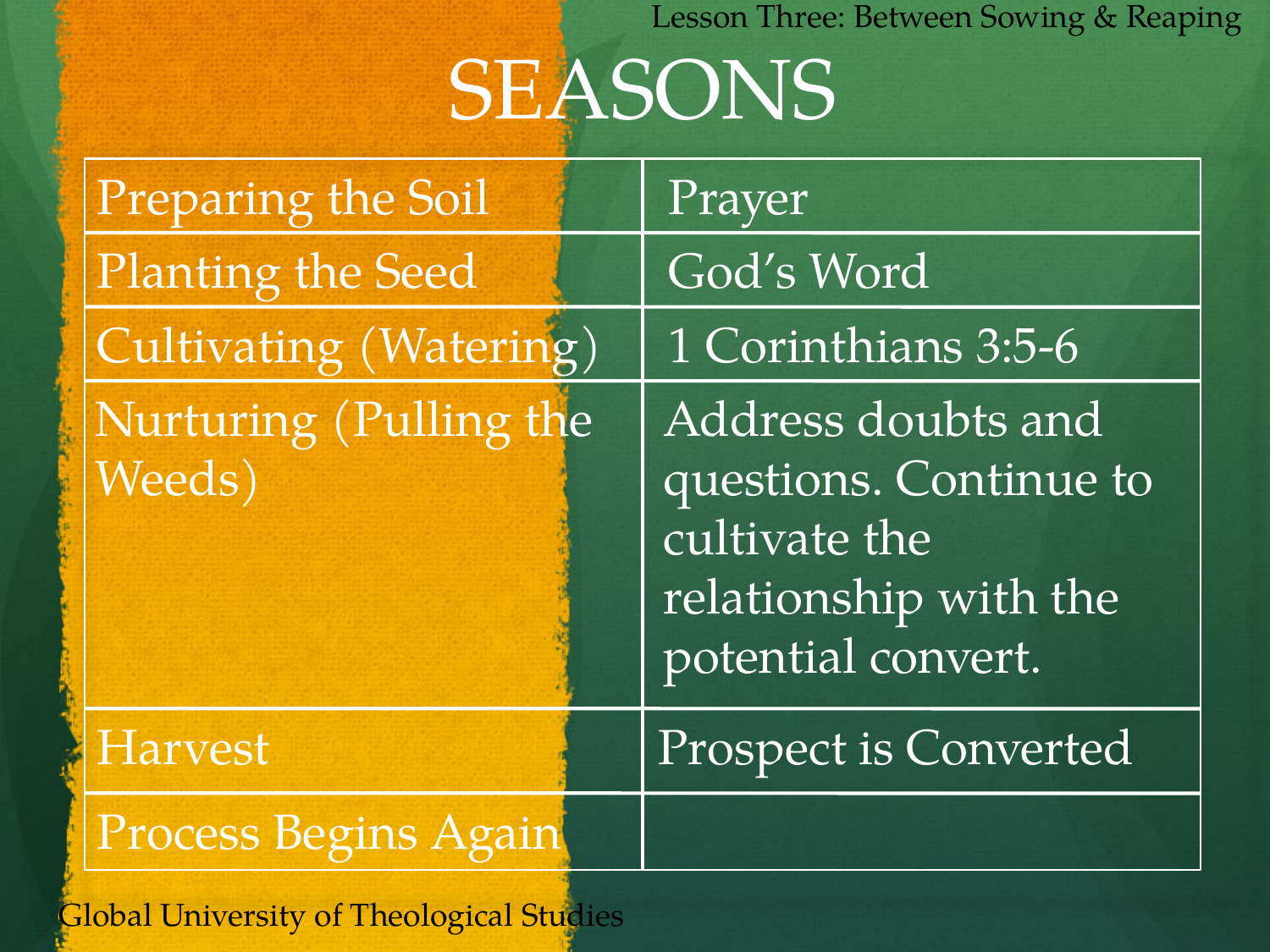

Lesson Three: Between Sowing & Reaping

# SEASONS

Prayer
Preparing the Soil
Planting the Seed
God’s Word
Cultivating (Watering)
1 Corinthians 3:5-6
	Nurturing (Pulling the Weeds)
	Address doubts and questions. Continue to cultivate the relationship with the potential convert.
Harvest
Prospect is Converted
Process Begins Again
Global University of Theological Studies